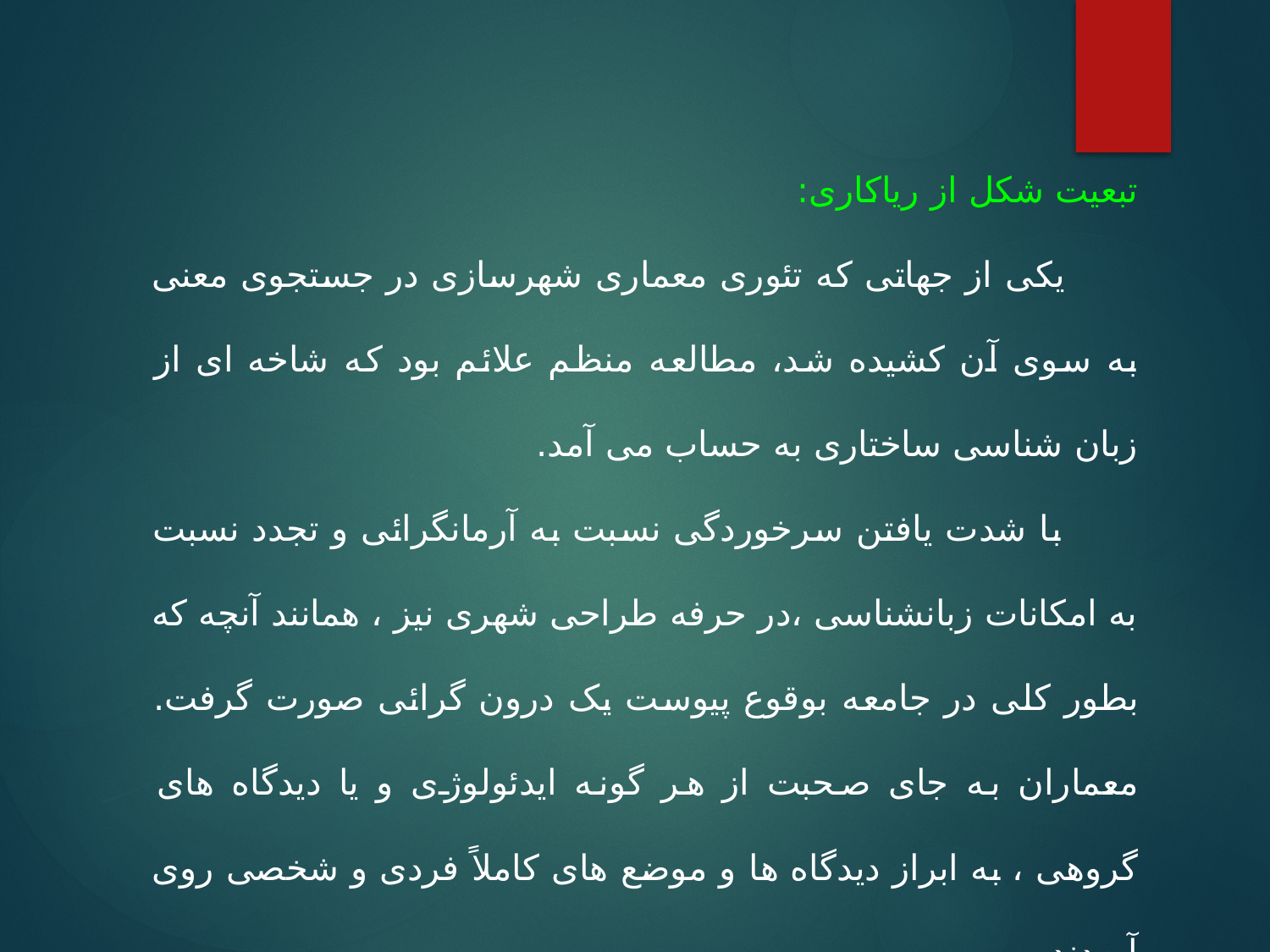

تبعیت شکل از ریاکاری:
      یکی از جهاتی که تئوری معماری شهرسازی در جستجوی معنی به سوی آن کشیده شد، مطالعه منظم علائم بود که شاخه ای از زبان شناسی ساختاری به حساب می آمد.
      با شدت یافتن سرخوردگی نسبت به آرمانگرائی و تجدد نسبت به امکانات زبانشناسی ،در حرفه طراحی شهری نیز ، همانند آنچه که بطور کلی در جامعه بوقوع پیوست یک درون گرائی صورت گرفت. معماران به جای صحبت از هر گونه ایدئولوژی و یا دیدگاه های گروهی ، به ابراز دیدگاه ها و موضع های کاملاً فردی و شخصی روی آوردند.